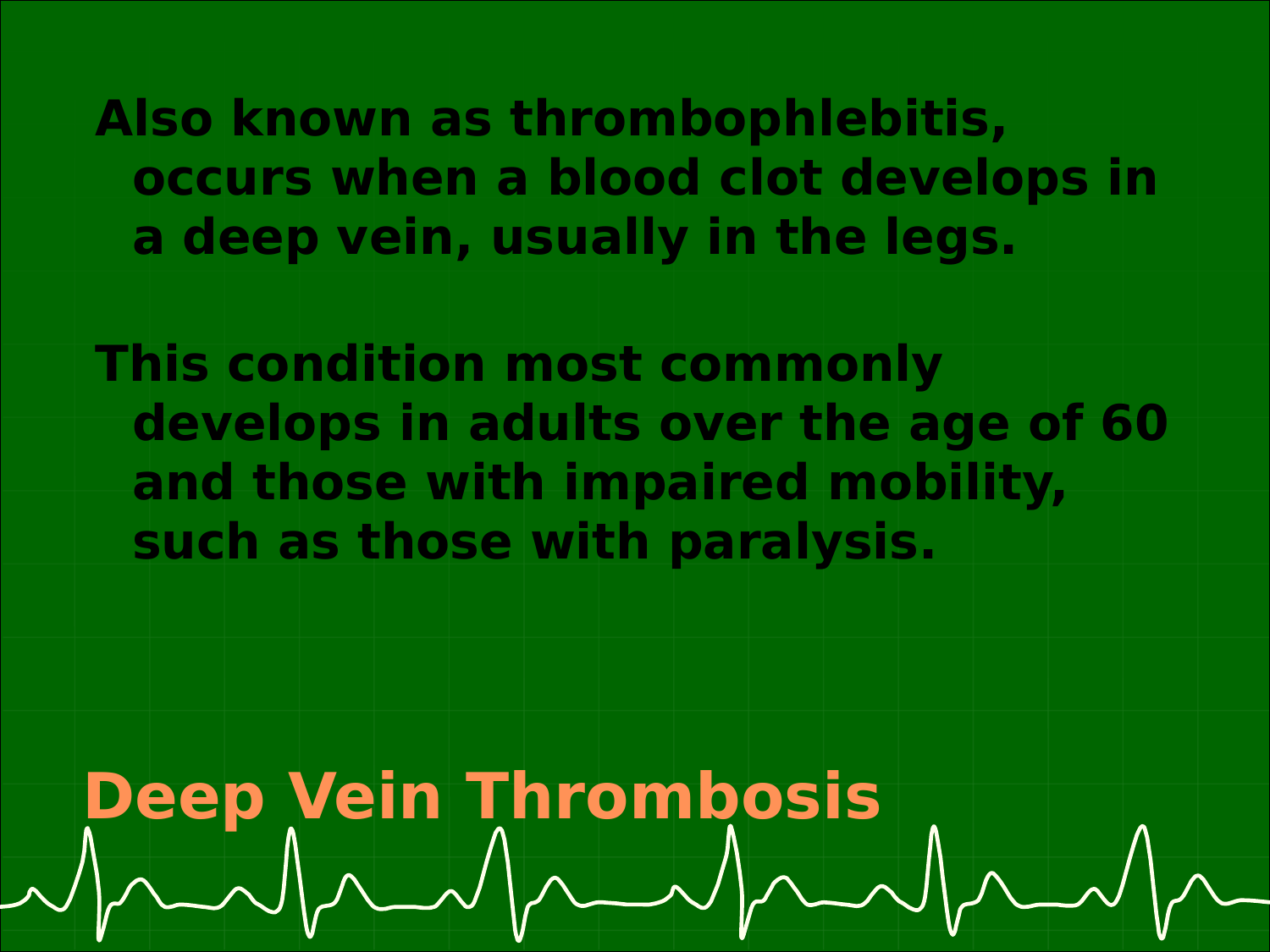

Also known as thrombophlebitis, occurs when a blood clot develops in a deep vein, usually in the legs.

This condition most commonly develops in adults over the age of 60 and those with impaired mobility, such as those with paralysis.
# Deep Vein Thrombosis